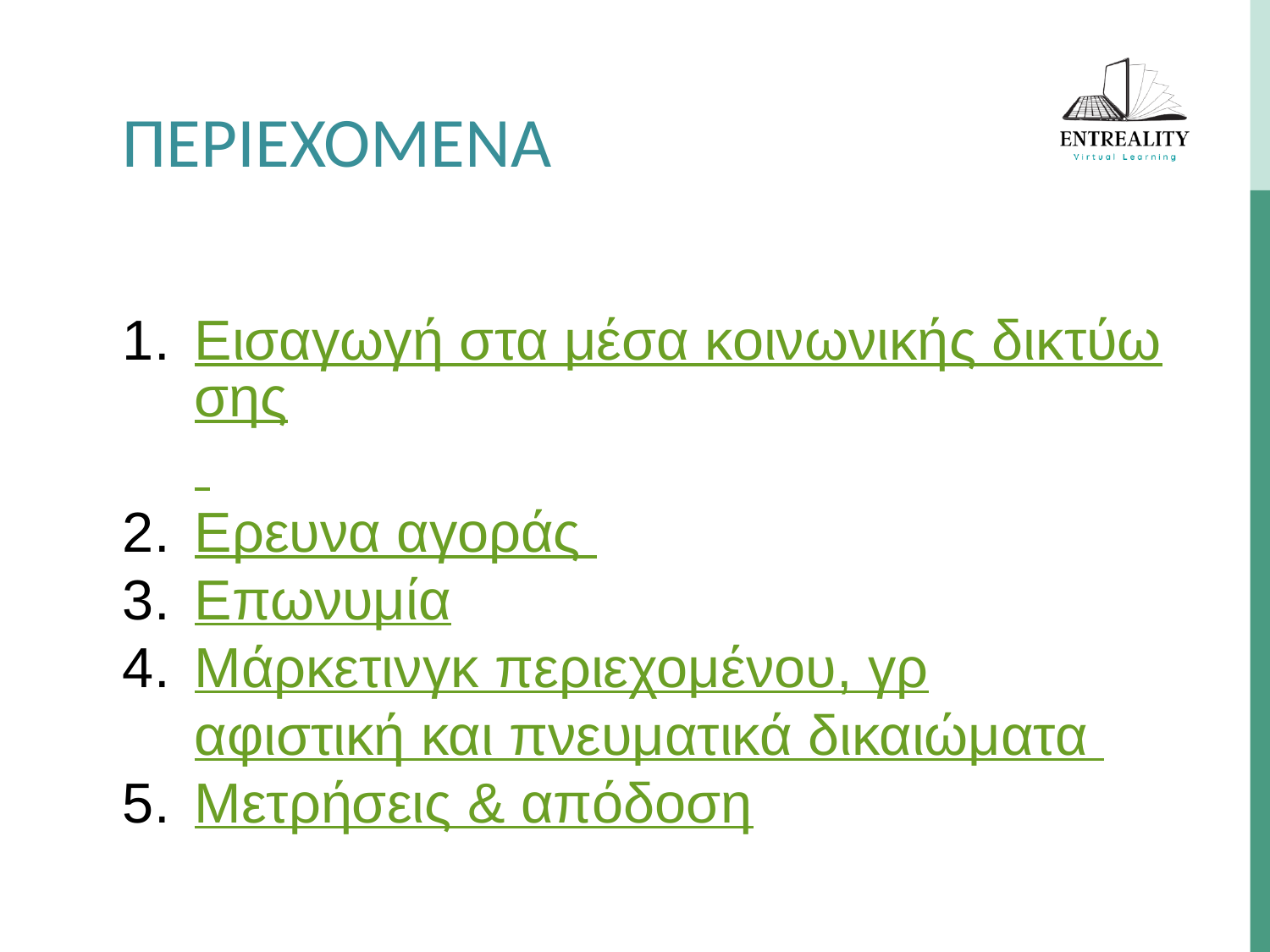

ΠΕΡΙΕΧΟΜΕΝΑ
Εισαγωγή στα μέσα κοινωνικής δικτύωσης
Ερευνα αγοράς
Επωνυμία
Μάρκετινγκ περιεχομένου, γραφιστική και πνευματικά δικαιώματα
Μετρήσεις & απόδοση